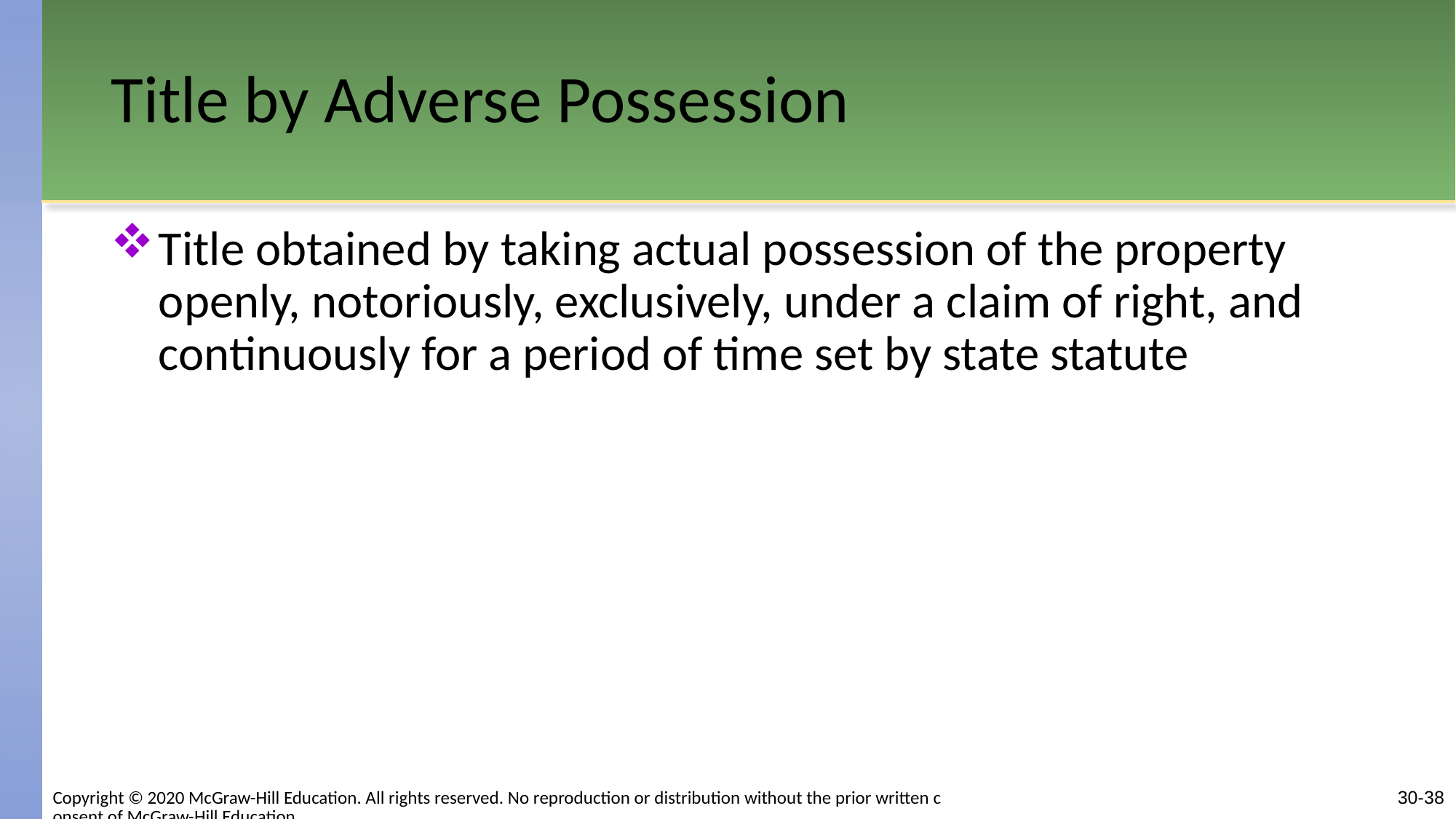

# Title by Adverse Possession
Title obtained by taking actual possession of the property openly, notoriously, exclusively, under a claim of right, and continuously for a period of time set by state statute

Copyright © 2020 McGraw-Hill Education. All rights reserved. No reproduction or distribution without the prior written consent of McGraw-Hill Education.
30-38